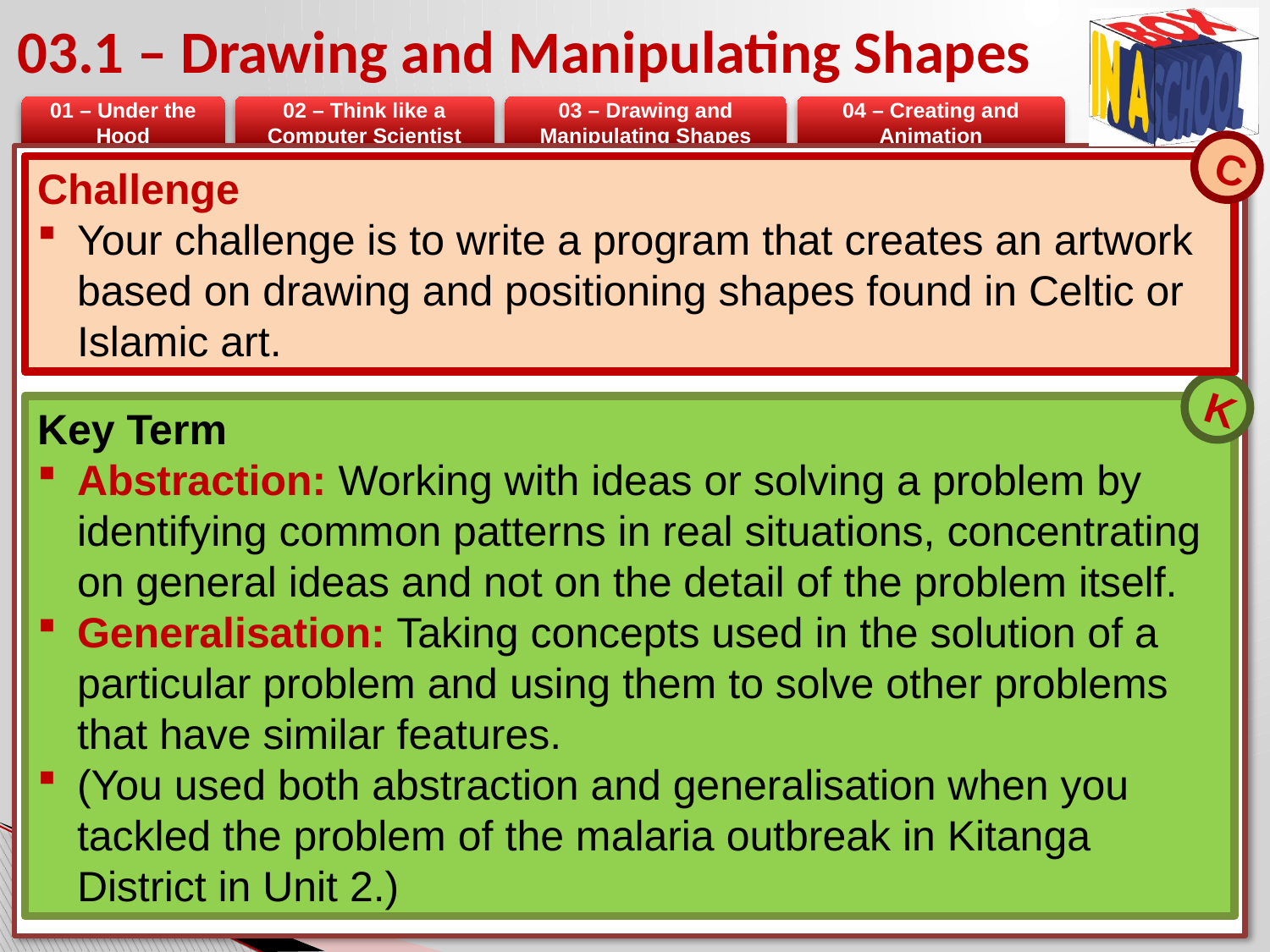

# 03.1 – Drawing and Manipulating Shapes
C
Challenge
Your challenge is to write a program that creates an artwork based on drawing and positioning shapes found in Celtic or Islamic art.
K
Key Term
Abstraction: Working with ideas or solving a problem by identifying common patterns in real situations, concentrating on general ideas and not on the detail of the problem itself.
Generalisation: Taking concepts used in the solution of a particular problem and using them to solve other problems that have similar features.
(You used both abstraction and generalisation when you tackled the problem of the malaria outbreak in Kitanga District in Unit 2.)